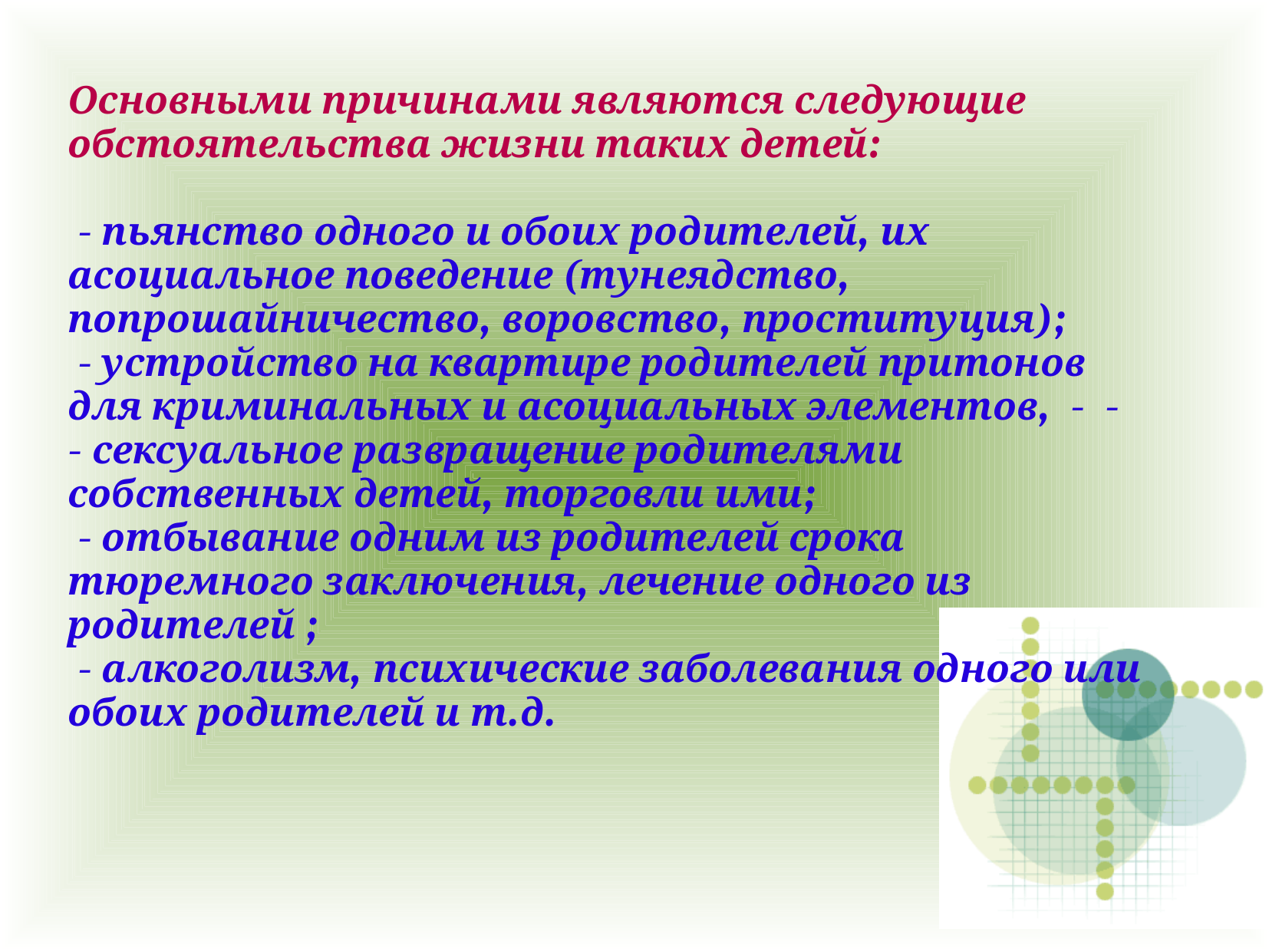

# Основными причинами являются следующие обстоятельства жизни таких детей: - пьянство одного и обоих родителей, их асоциальное поведение (тунеядство, попрошайничество, воровство, проституция); - устройство на квартире родителей притонов для криминальных и асоциальных элементов,  -  -  - сексуальное развращение родителями собственных детей, торговли ими; - отбывание одним из родителей срока тюремного заключения, лечение одного из родителей ; - алкоголизм, психические заболевания одного или обоих родителей и т.д.